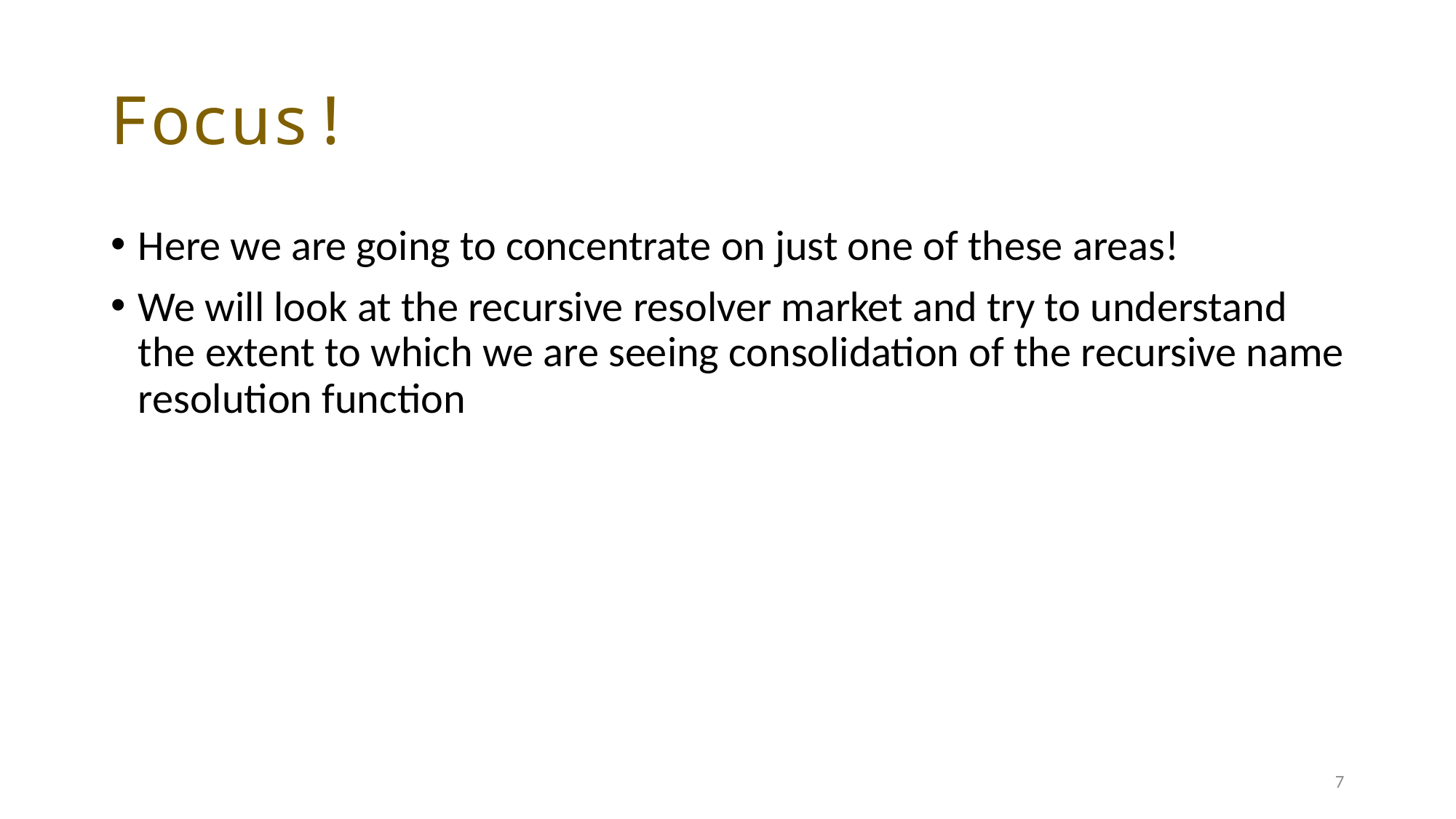

# Focus!
Here we are going to concentrate on just one of these areas!
We will look at the recursive resolver market and try to understand the extent to which we are seeing consolidation of the recursive name resolution function
7